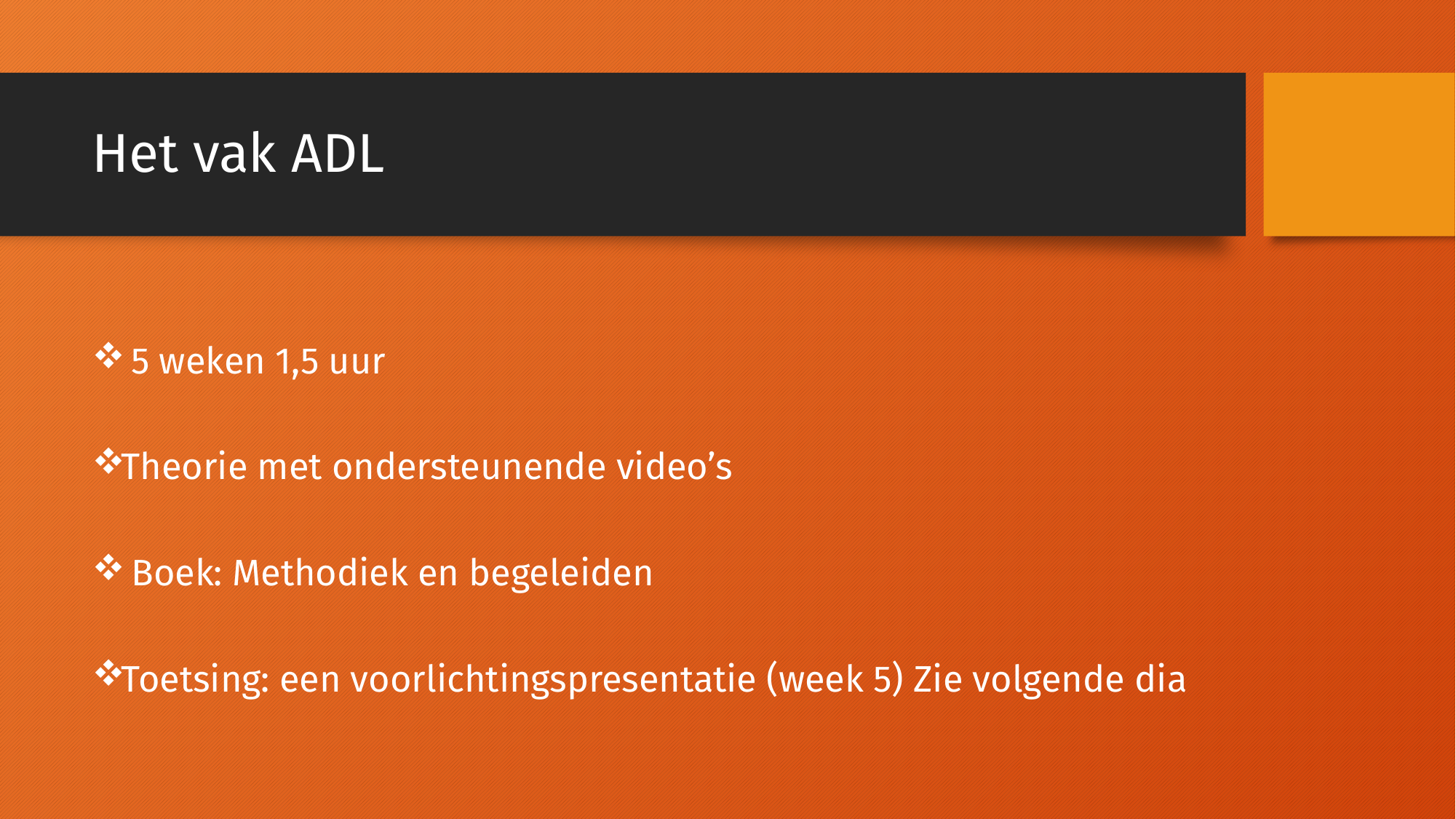

# Het vak ADL

 5 weken 1,5 uur

Theorie met ondersteunende video’s

 Boek: Methodiek en begeleiden

Toetsing: een voorlichtingspresentatie (week 5) Zie volgende dia